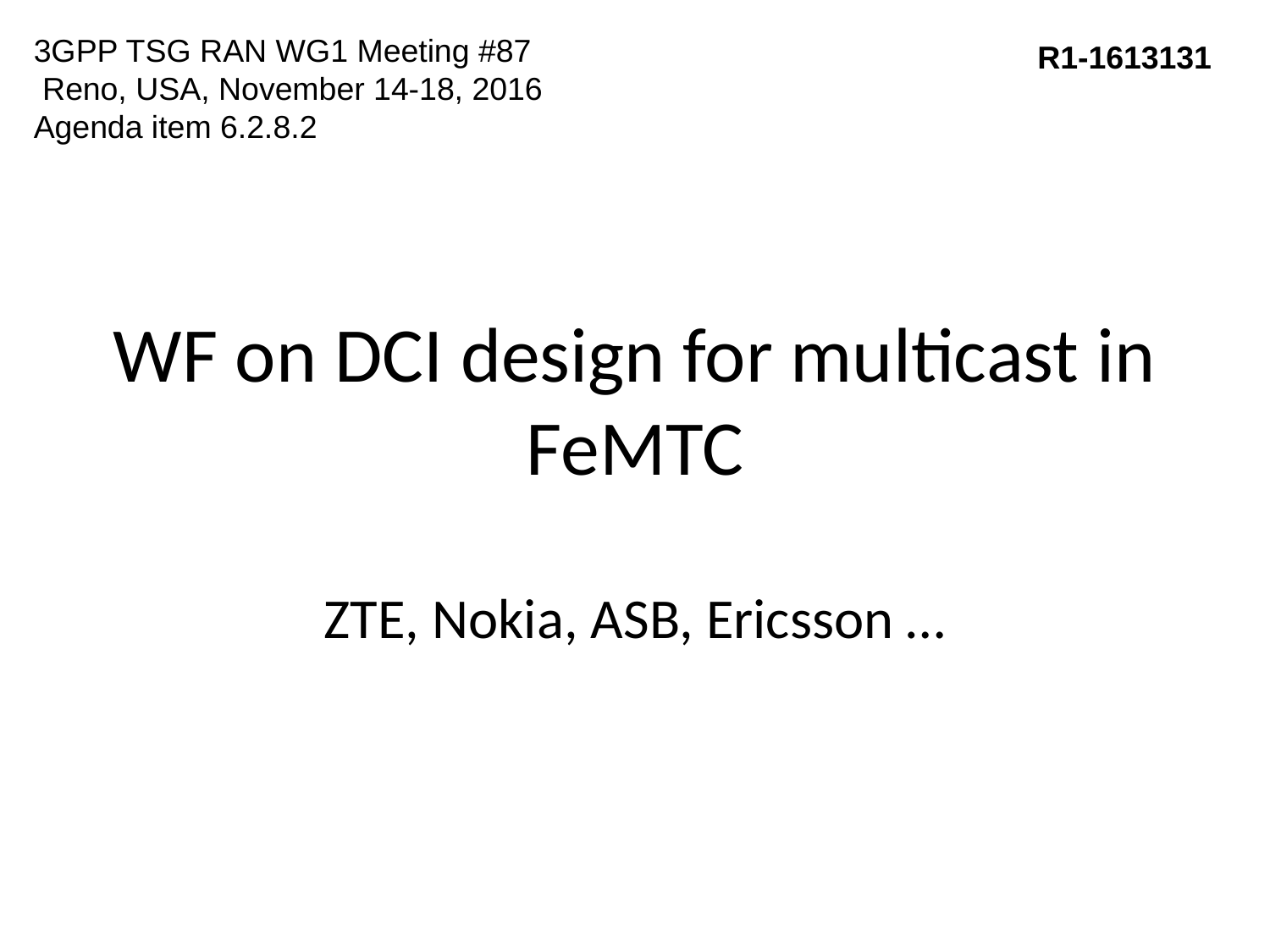

3GPP TSG RAN WG1 Meeting #87
 Reno, USA, November 14-18, 2016
Agenda item 6.2.8.2
R1-1613131
# WF on DCI design for multicast in FeMTC
ZTE, Nokia, ASB, Ericsson …